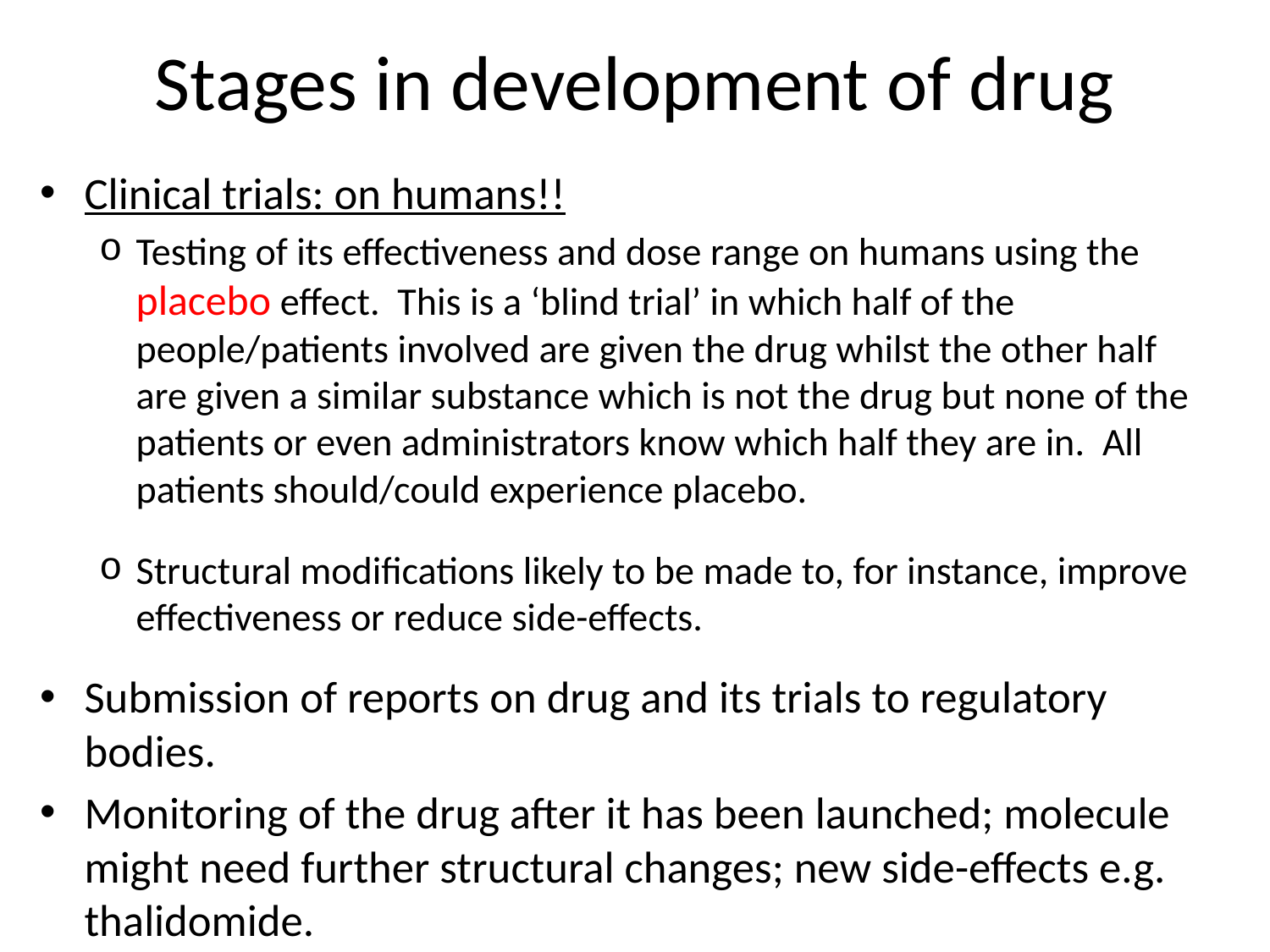

# Stages in development of drug
Clinical trials: on humans!!
Testing of its effectiveness and dose range on humans using the placebo effect.  This is a ‘blind trial’ in which half of the people/patients involved are given the drug whilst the other half are given a similar substance which is not the drug but none of the patients or even administrators know which half they are in.  All patients should/could experience placebo.

Structural modifications likely to be made to, for instance, improve effectiveness or reduce side-effects.

Submission of reports on drug and its trials to regulatory bodies.
Monitoring of the drug after it has been launched; molecule might need further structural changes; new side-effects e.g. thalidomide.